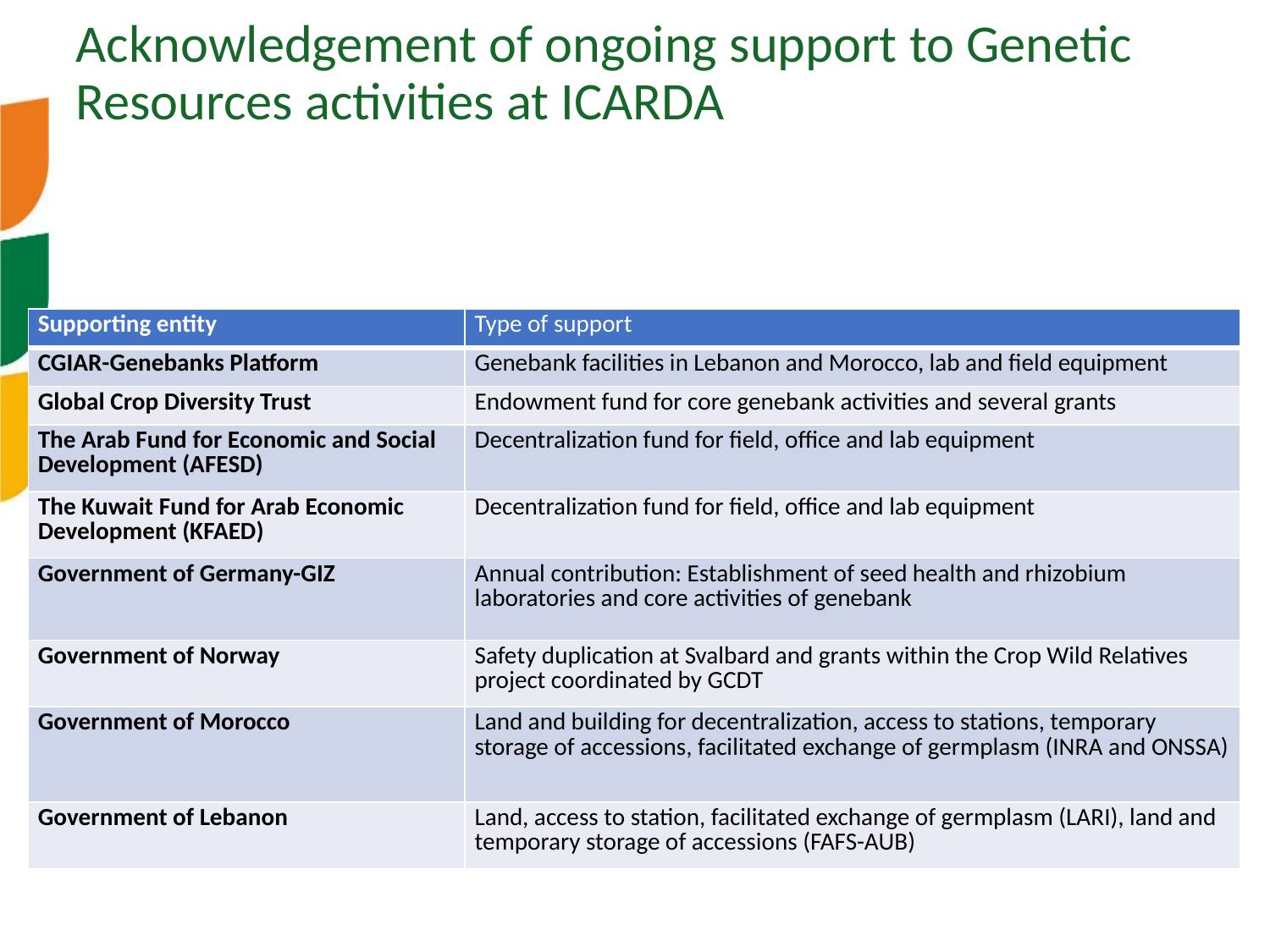

# Acknowledgement of ongoing support to Genetic Resources activities at ICARDA
| Supporting entity | Type of support |
| --- | --- |
| CGIAR-Genebanks Platform | Genebank facilities in Lebanon and Morocco, lab and field equipment |
| Global Crop Diversity Trust | Endowment fund for core genebank activities and several grants |
| The Arab Fund for Economic and Social Development (AFESD) | Decentralization fund for field, office and lab equipment |
| The Kuwait Fund for Arab Economic Development (KFAED) | Decentralization fund for field, office and lab equipment |
| Government of Germany-GIZ | Annual contribution: Establishment of seed health and rhizobium laboratories and core activities of genebank |
| Government of Norway | Safety duplication at Svalbard and grants within the Crop Wild Relatives project coordinated by GCDT |
| Government of Morocco | Land and building for decentralization, access to stations, temporary storage of accessions, facilitated exchange of germplasm (INRA and ONSSA) |
| Government of Lebanon | Land, access to station, facilitated exchange of germplasm (LARI), land and temporary storage of accessions (FAFS-AUB) |